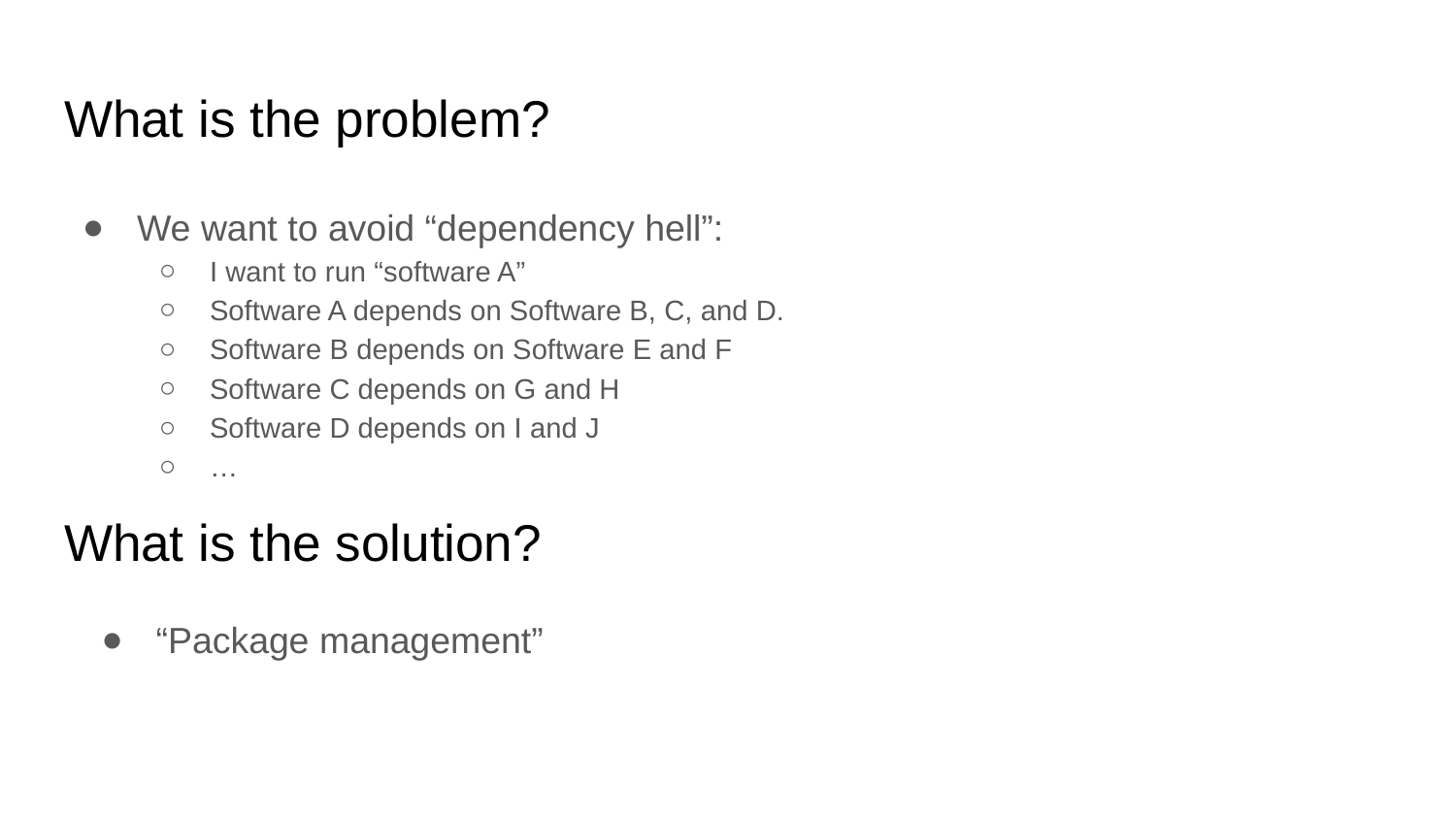

# What is the problem?
We want to avoid “dependency hell”:
I want to run “software A”
Software A depends on Software B, C, and D.
Software B depends on Software E and F
Software C depends on G and H
Software D depends on I and J
…
What is the solution?
“Package management”